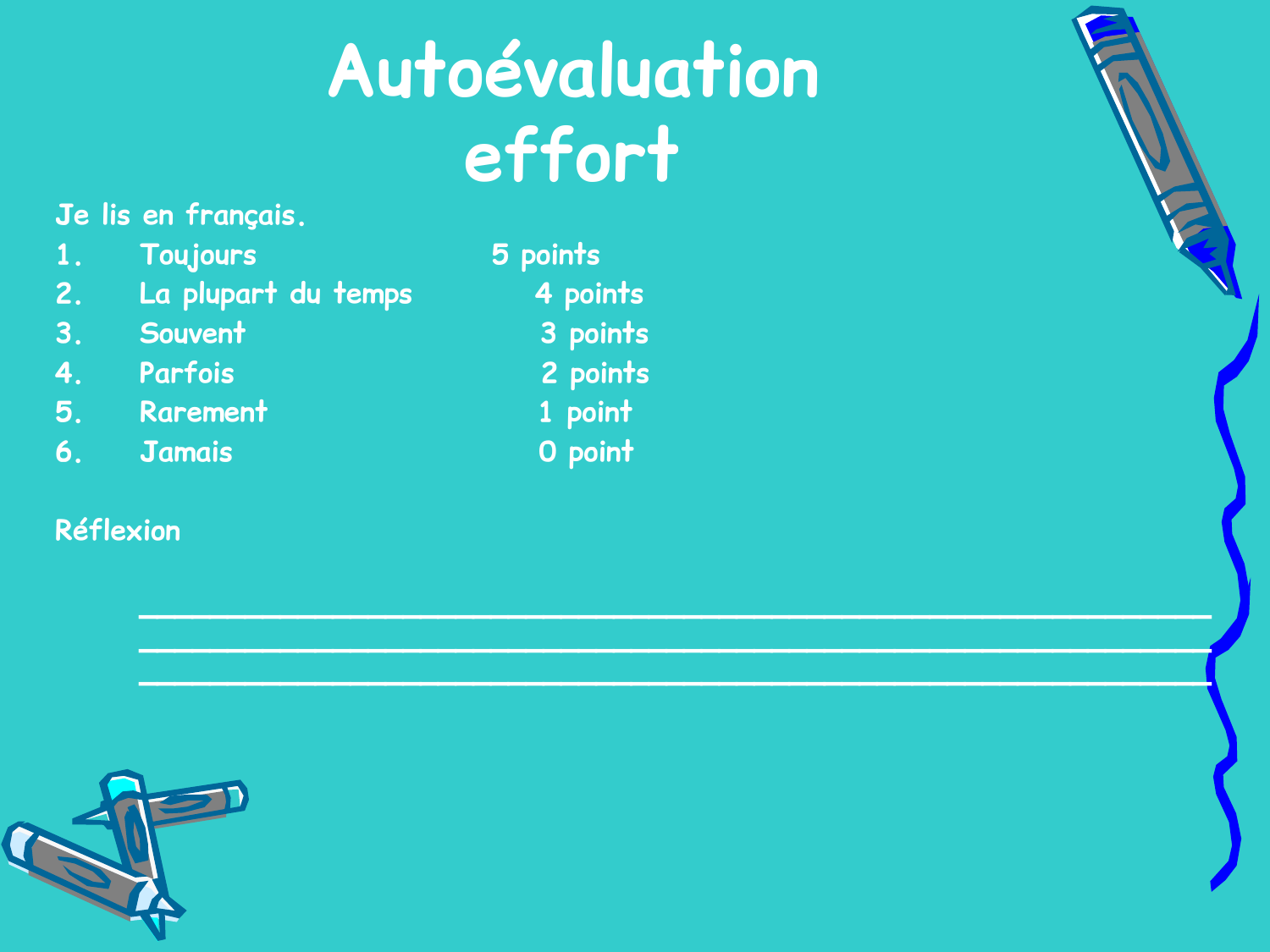

# Autoévaluation effort
Je lis en français.
Toujours		        5 points
La plupart du temps          4 points
Souvent                        3 points
Parfois                         2 points
Rarement                      1 point
Jamais                         0 point

Réflexion
	_______________________________________________________________________________________________________________________________________________________________________________________